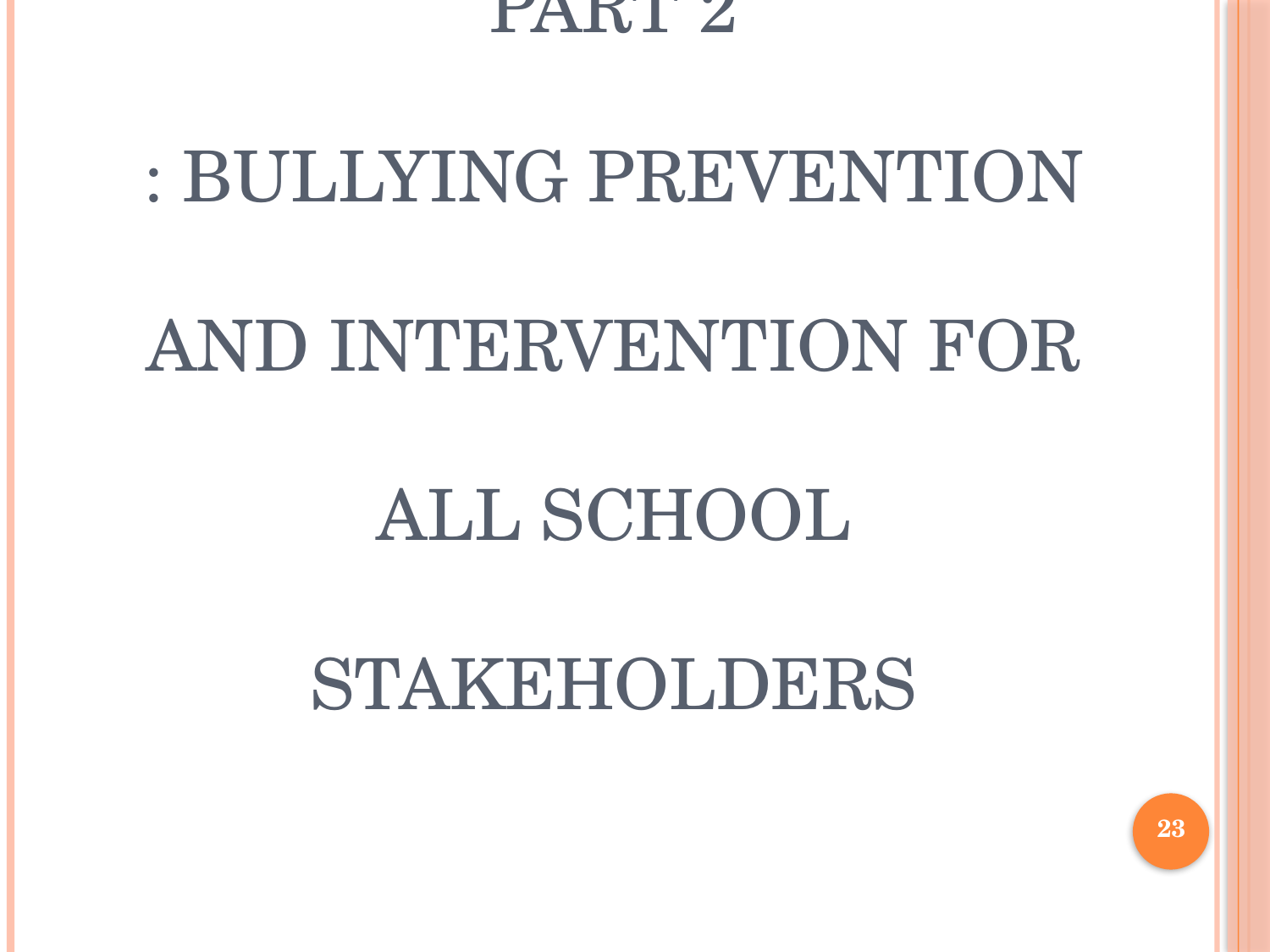

# Part 2 : Bullying Prevention and Intervention for All School Stakeholders
23